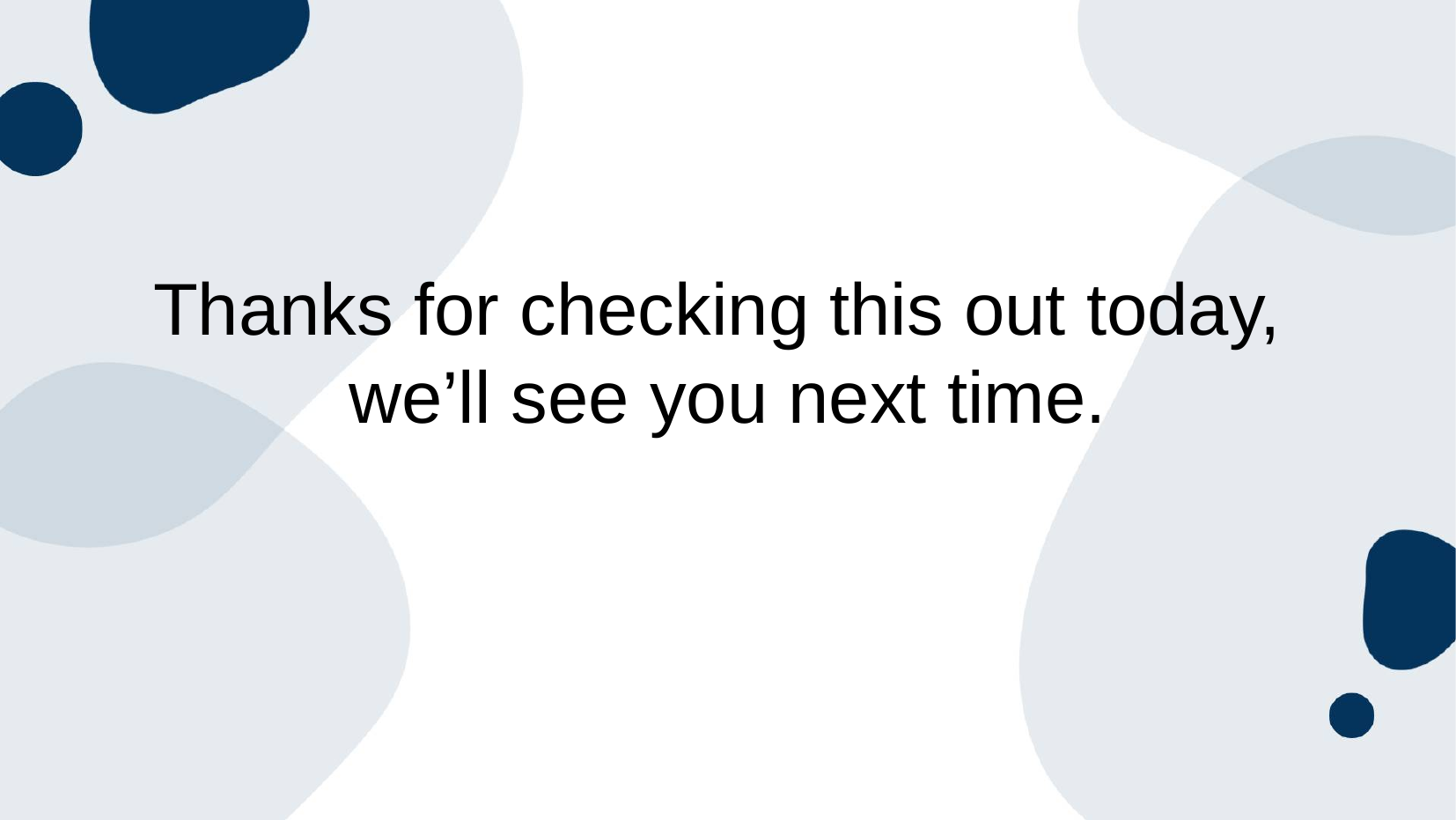

# Thanks for checking this out today,
we’ll see you next time.